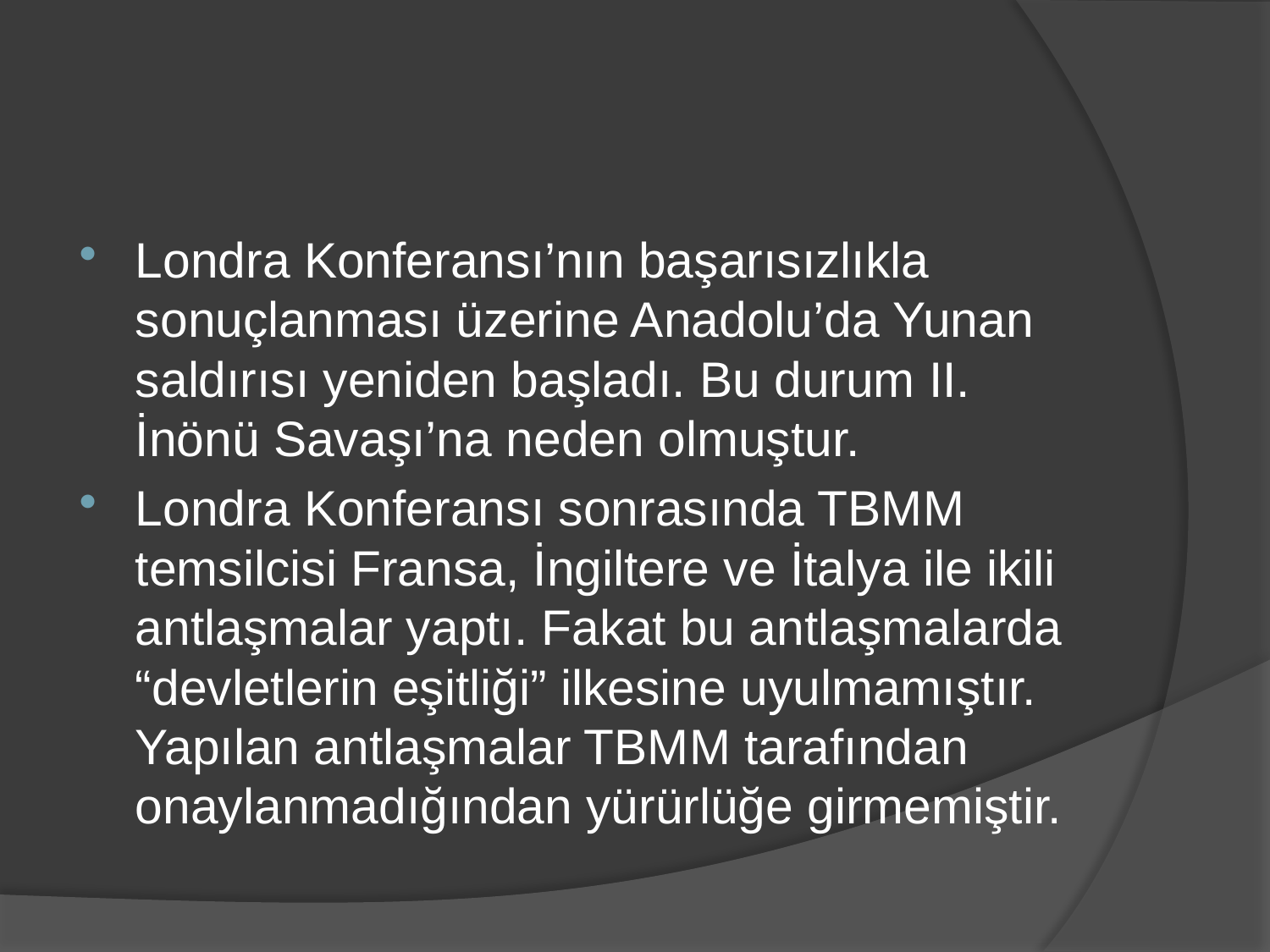

#
Londra Konferansı’nın başarısızlıkla sonuçlanması üzerine Anadolu’da Yunan saldırısı yeniden başladı. Bu durum II. İnönü Savaşı’na neden olmuştur.
Londra Konferansı sonrasında TBMM temsilcisi Fransa, İngiltere ve İtalya ile ikili antlaşmalar yaptı. Fakat bu antlaşmalarda “devletlerin eşitliği” ilkesine uyulmamıştır. Yapılan antlaşmalar TBMM tarafından onaylanmadığından yürürlüğe girmemiştir.